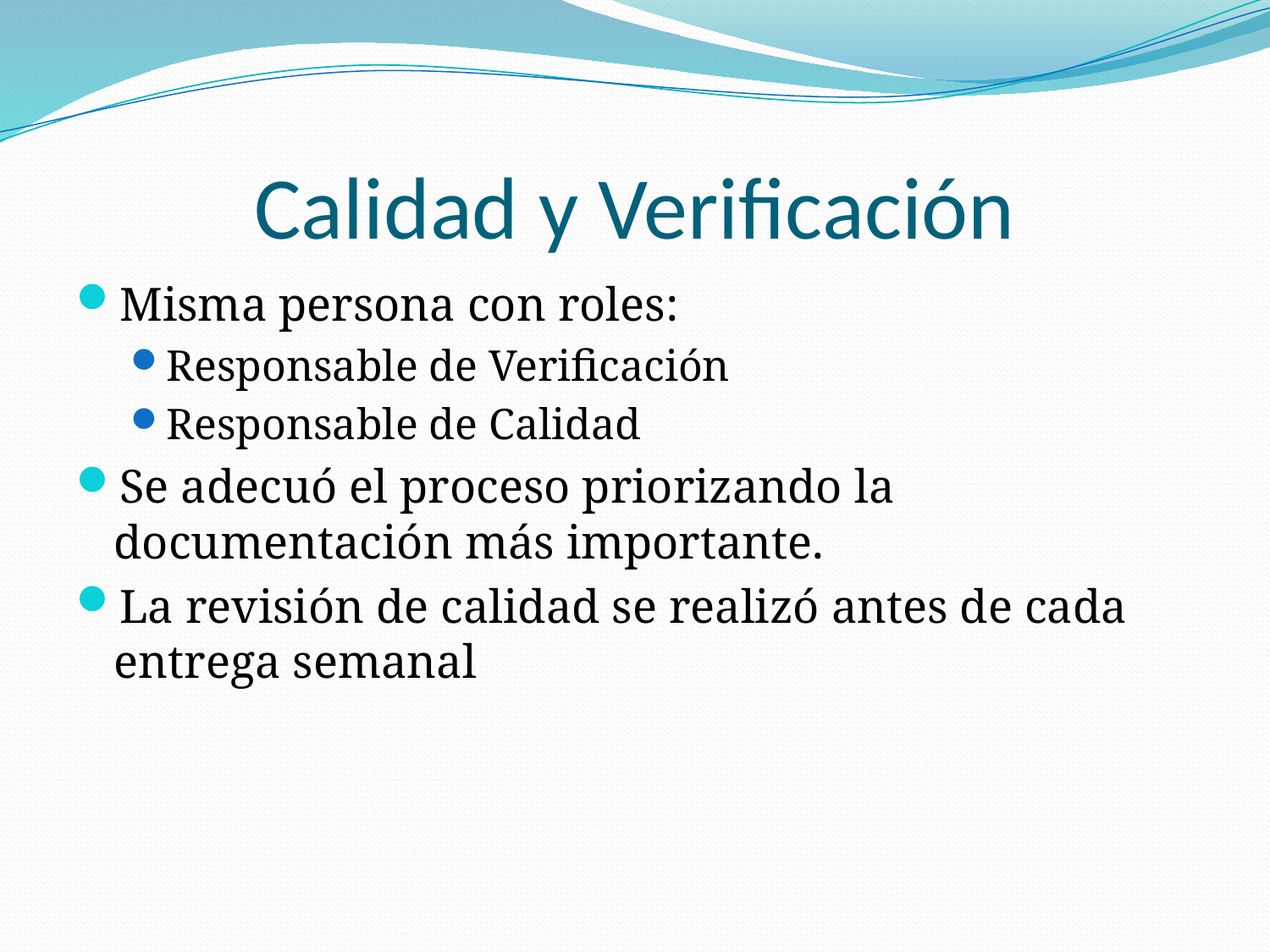

# Calidad y Verificación
Misma persona con roles:
Responsable de Verificación
Responsable de Calidad
Se adecuó el proceso priorizando la documentación más importante.
La revisión de calidad se realizó antes de cada entrega semanal